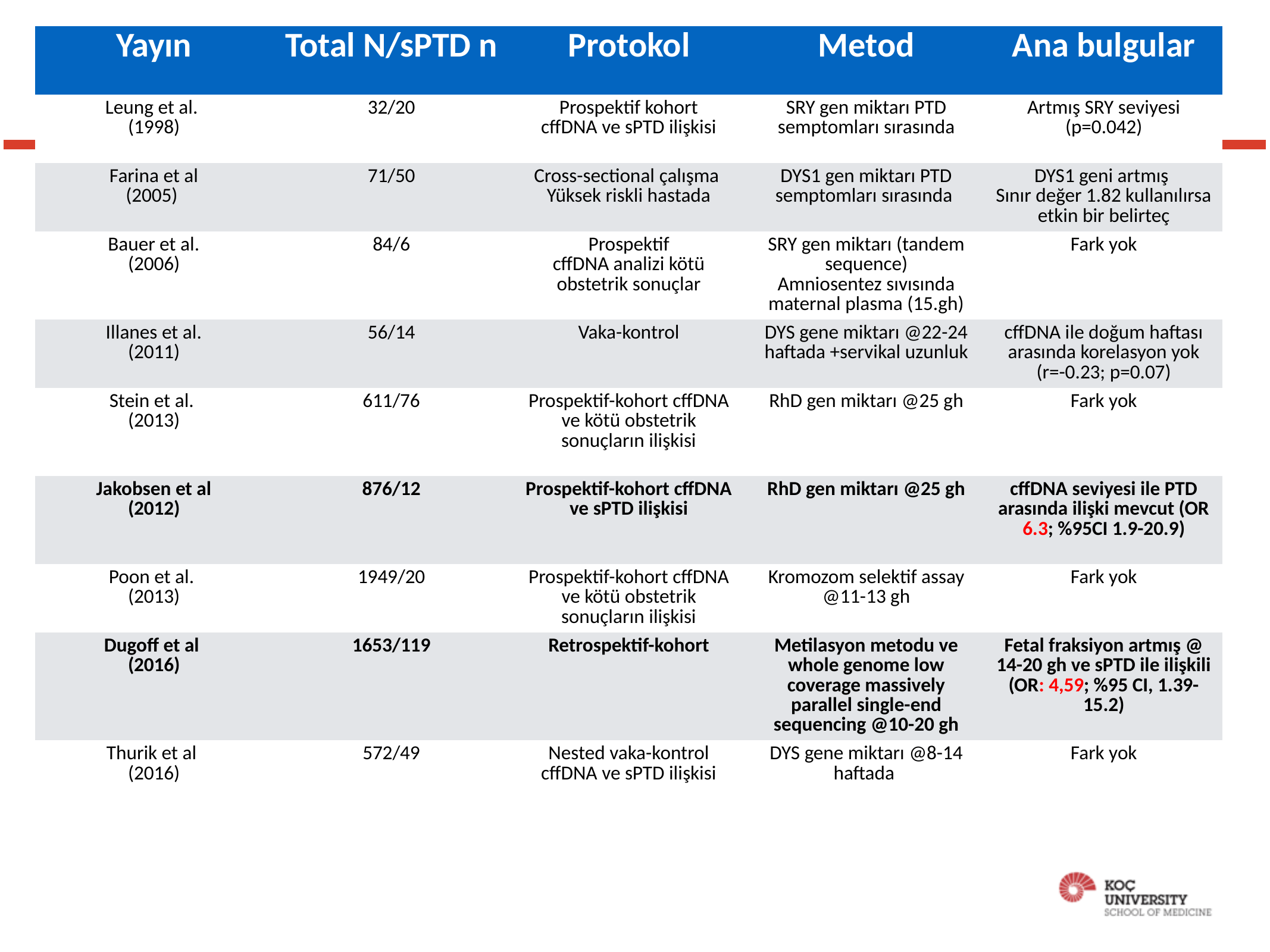

| Yayın | Total N/sPTD n | Protokol | Metod | Ana bulgular |
| --- | --- | --- | --- | --- |
| Leung et al. (1998) | 32/20 | Prospektif kohort cffDNA ve sPTD ilişkisi | SRY gen miktarı PTD semptomları sırasında | Artmış SRY seviyesi (p=0.042) |
| Farina et al (2005) | 71/50 | Cross-sectional çalışma Yüksek riskli hastada | DYS1 gen miktarı PTD semptomları sırasında | DYS1 geni artmış Sınır değer 1.82 kullanılırsa etkin bir belirteç |
| Bauer et al. (2006) | 84/6 | Prospektif cffDNA analizi kötü obstetrik sonuçlar | SRY gen miktarı (tandem sequence) Amniosentez sıvısında maternal plasma (15.gh) | Fark yok |
| Illanes et al. (2011) | 56/14 | Vaka-kontrol | DYS gene miktarı @22-24 haftada +servikal uzunluk | cffDNA ile doğum haftası arasında korelasyon yok (r=-0.23; p=0.07) |
| Stein et al. (2013) | 611/76 | Prospektif-kohort cffDNA ve kötü obstetrik sonuçların ilişkisi | RhD gen miktarı @25 gh | Fark yok |
| Jakobsen et al (2012) | 876/12 | Prospektif-kohort cffDNA ve sPTD ilişkisi | RhD gen miktarı @25 gh | cffDNA seviyesi ile PTD arasında ilişki mevcut (OR 6.3; %95CI 1.9-20.9) |
| Poon et al. (2013) | 1949/20 | Prospektif-kohort cffDNA ve kötü obstetrik sonuçların ilişkisi | Kromozom selektif assay @11-13 gh | Fark yok |
| Dugoff et al (2016) | 1653/119 | Retrospektif-kohort | Metilasyon metodu ve whole genome low coverage massively parallel single-end sequencing @10-20 gh | Fetal fraksiyon artmış @ 14-20 gh ve sPTD ile ilişkili (OR: 4,59; %95 CI, 1.39-15.2) |
| Thurik et al (2016) | 572/49 | Nested vaka-kontrol cffDNA ve sPTD ilişkisi | DYS gene miktarı @8-14 haftada | Fark yok |